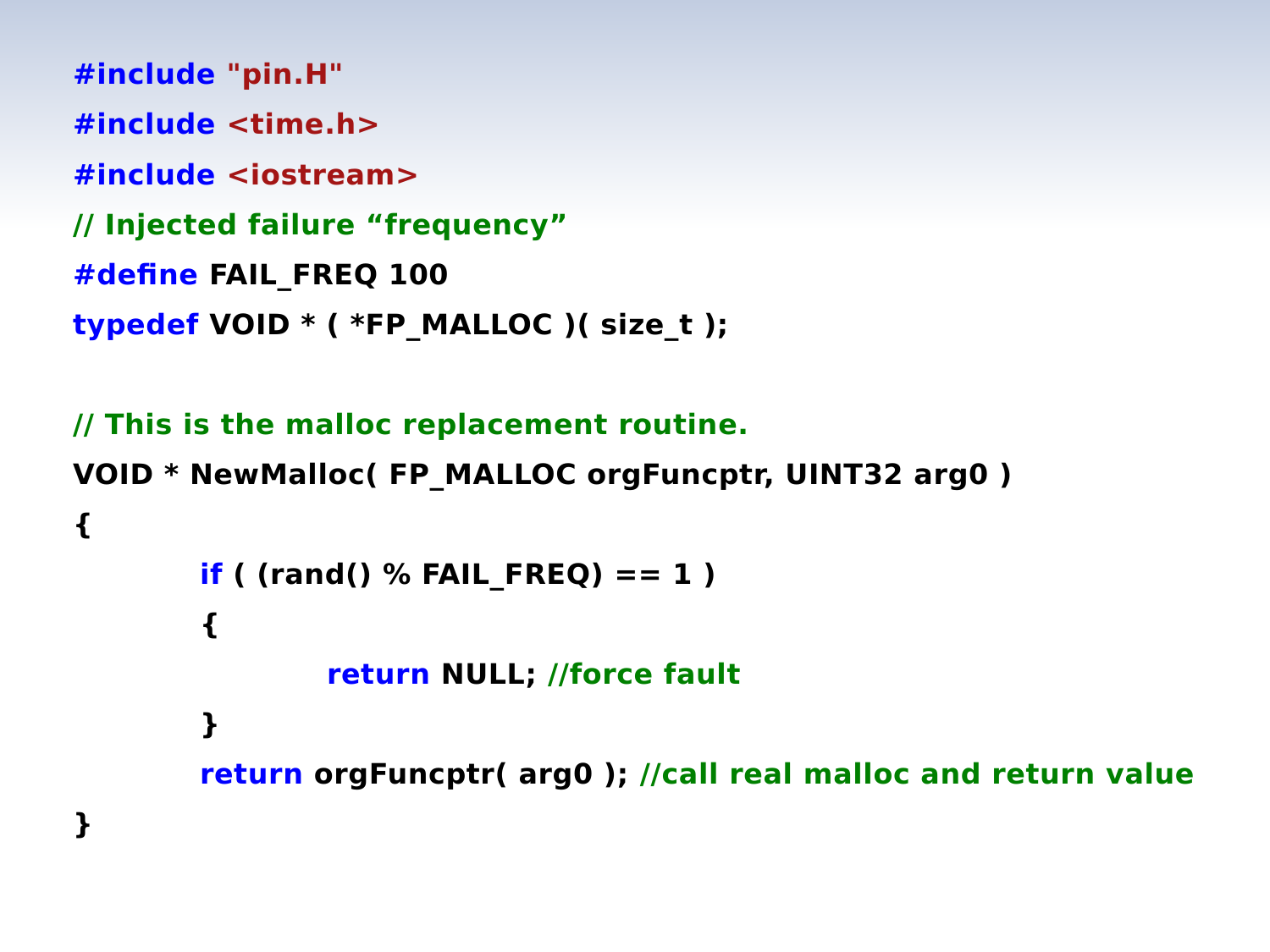

#include "pin.H"
#include <time.h>
#include <iostream>
// Injected failure “frequency”
#define FAIL_FREQ 100
typedef VOID * ( *FP_MALLOC )( size_t );

// This is the malloc replacement routine.
VOID * NewMalloc( FP_MALLOC orgFuncptr, UINT32 arg0 )
{
	if ( (rand() % FAIL_FREQ) == 1 )
	{
		return NULL; //force fault
	}
	return orgFuncptr( arg0 ); //call real malloc and return value
}